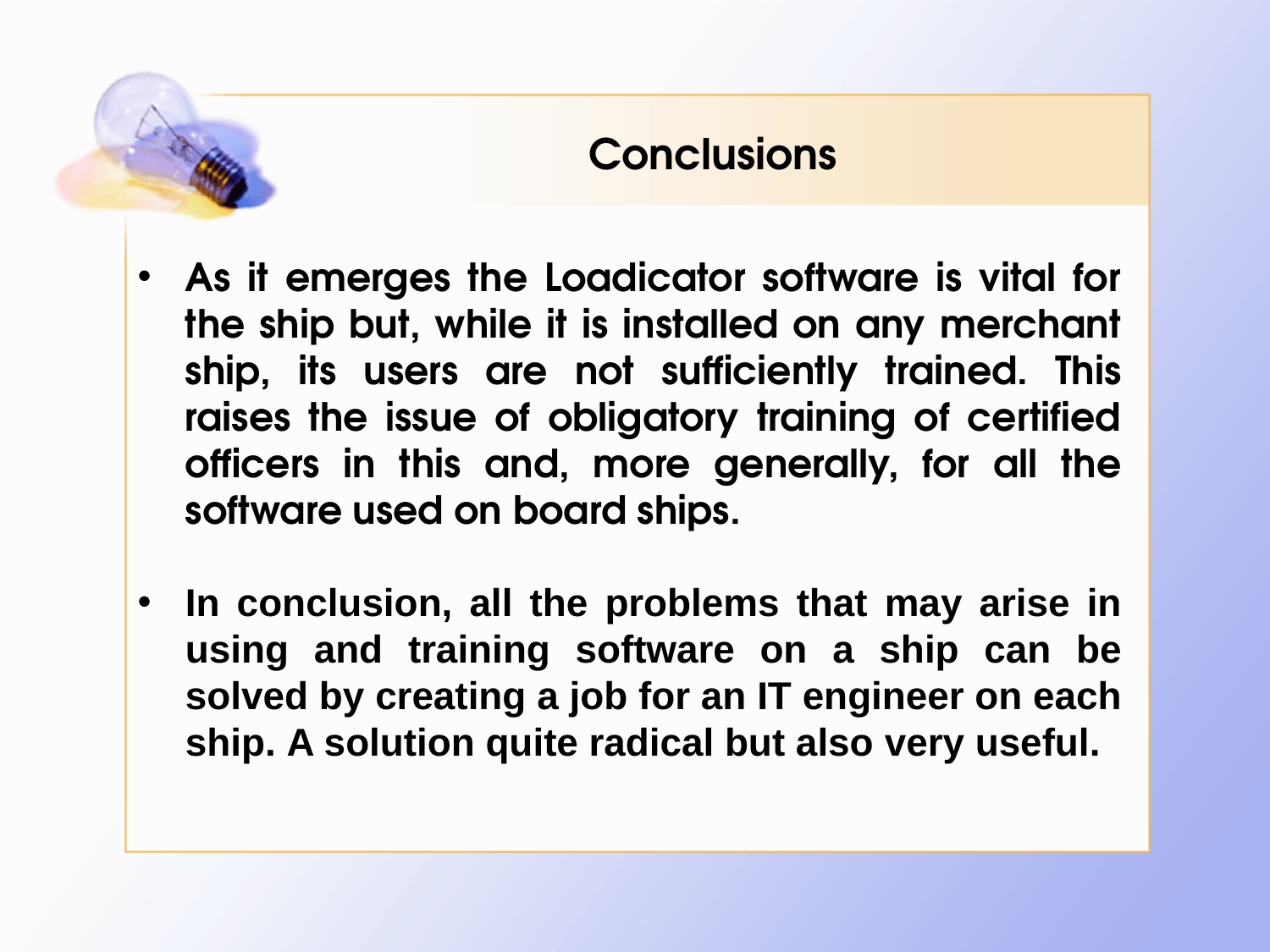

# Conclusions
As it emerges the Loadicator software is vital for the ship but, while it is installed on any merchant ship, its users are not sufficiently trained. This raises the issue of obligatory training of certified officers in this and, more generally, for all the software used on board ships.

In conclusion, all the problems that may arise in using and training software on a ship can be solved by creating a job for an IT engineer on each ship. A solution quite radical but also very useful.